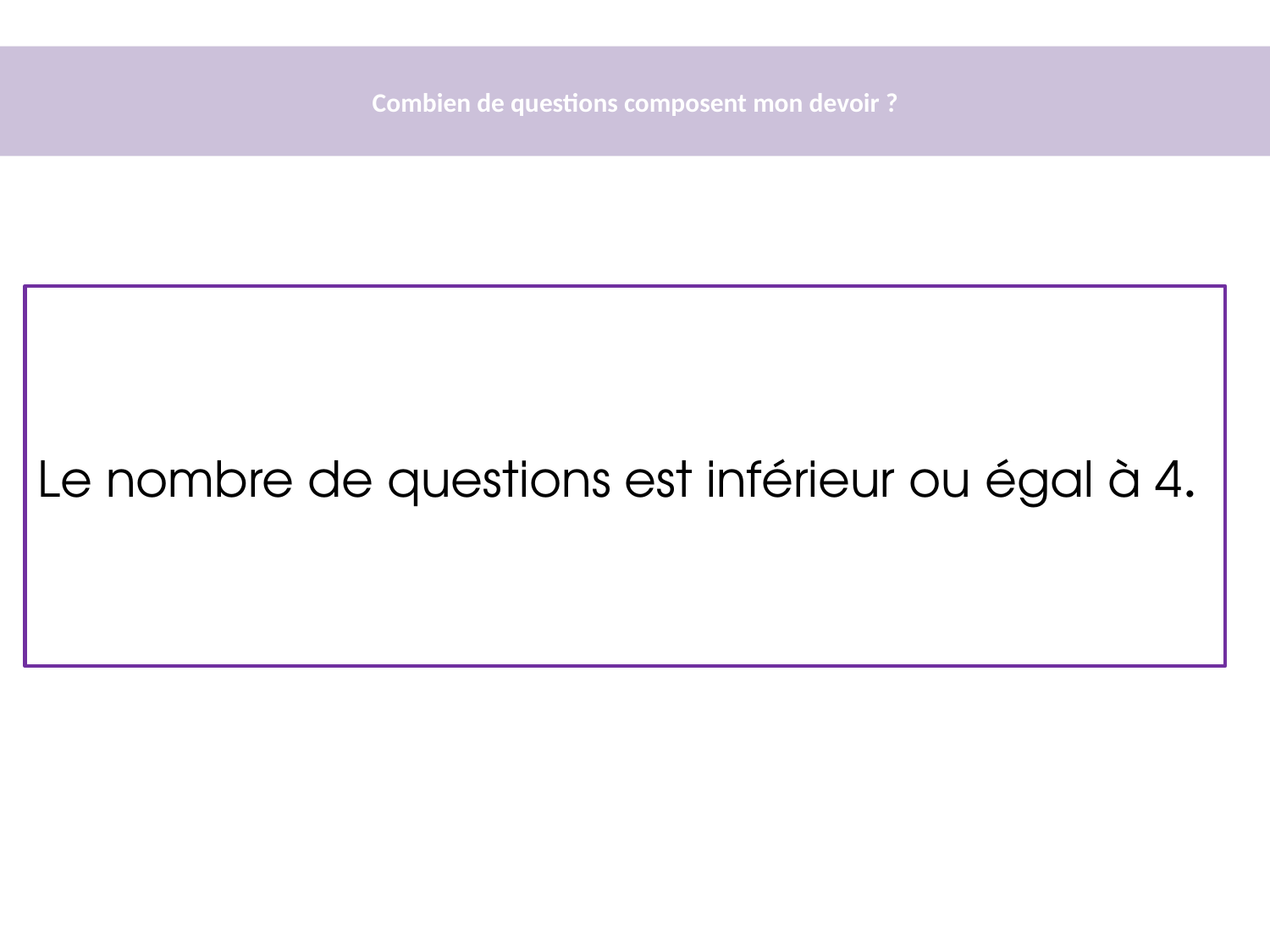

# Combien de questions composent mon devoir ?

Le nombre de questions est inférieur ou égal à 4.